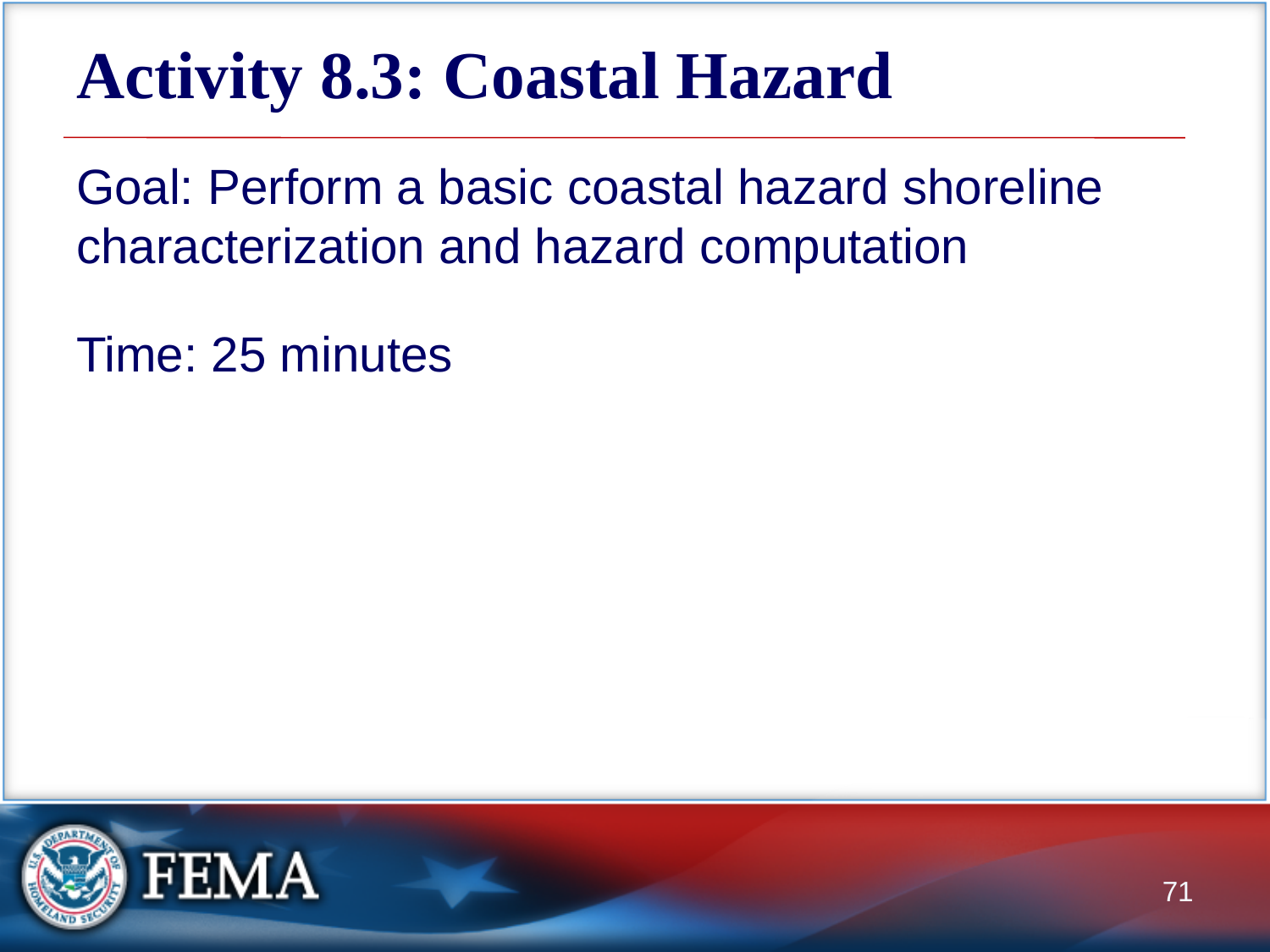

# Activity 8.3: Coastal Hazard
Goal: Perform a basic coastal hazard shoreline characterization and hazard computation
Time: 25 minutes
71